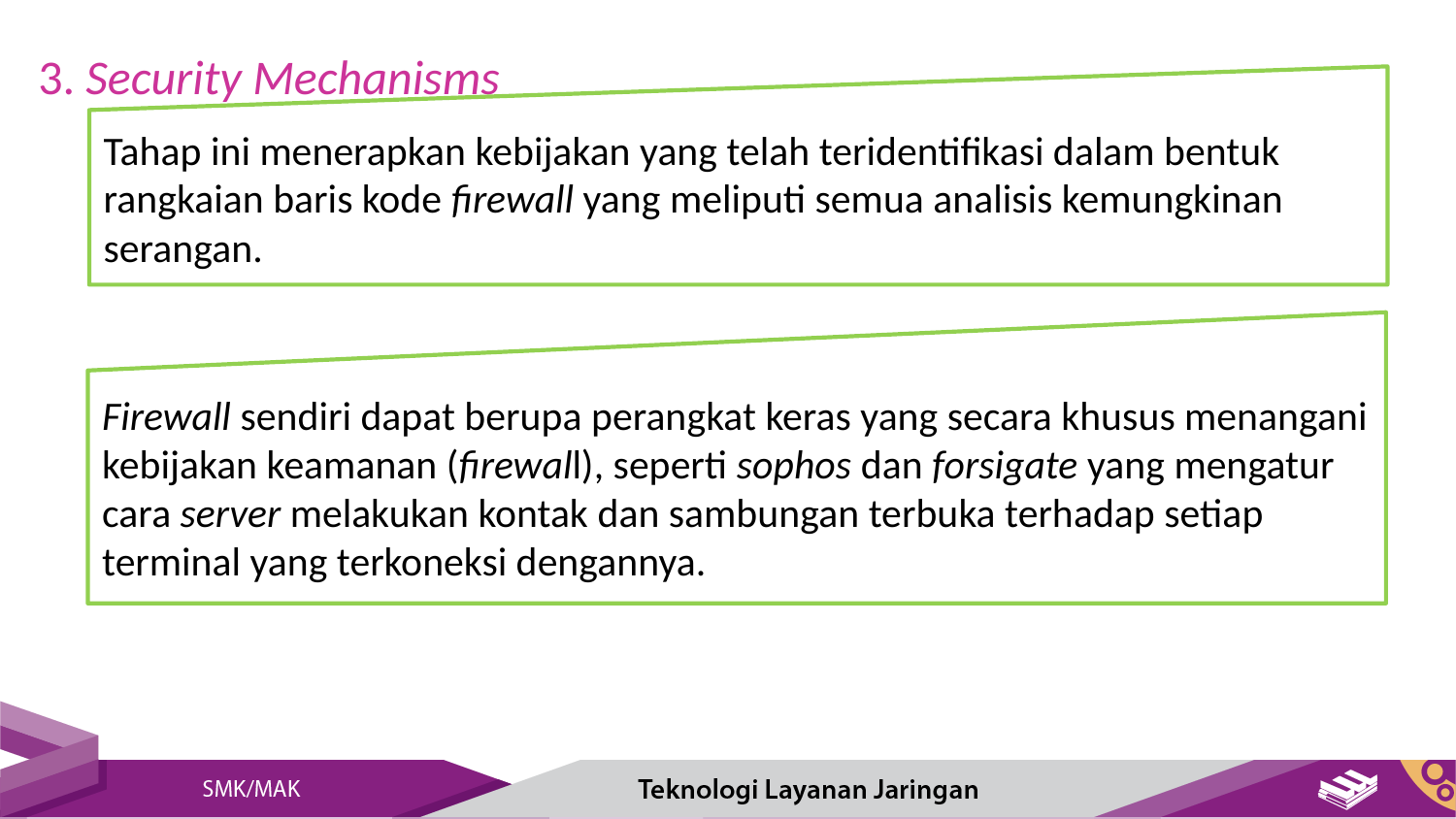

3. Security Mechanisms
Tahap ini menerapkan kebijakan yang telah teridentifikasi dalam bentuk rangkaian baris kode firewall yang meliputi semua analisis kemungkinan serangan.
Firewall sendiri dapat berupa perangkat keras yang secara khusus menangani kebijakan keamanan (firewall), seperti sophos dan forsigate yang mengatur cara server melakukan kontak dan sambungan terbuka terhadap setiap terminal yang terkoneksi dengannya.